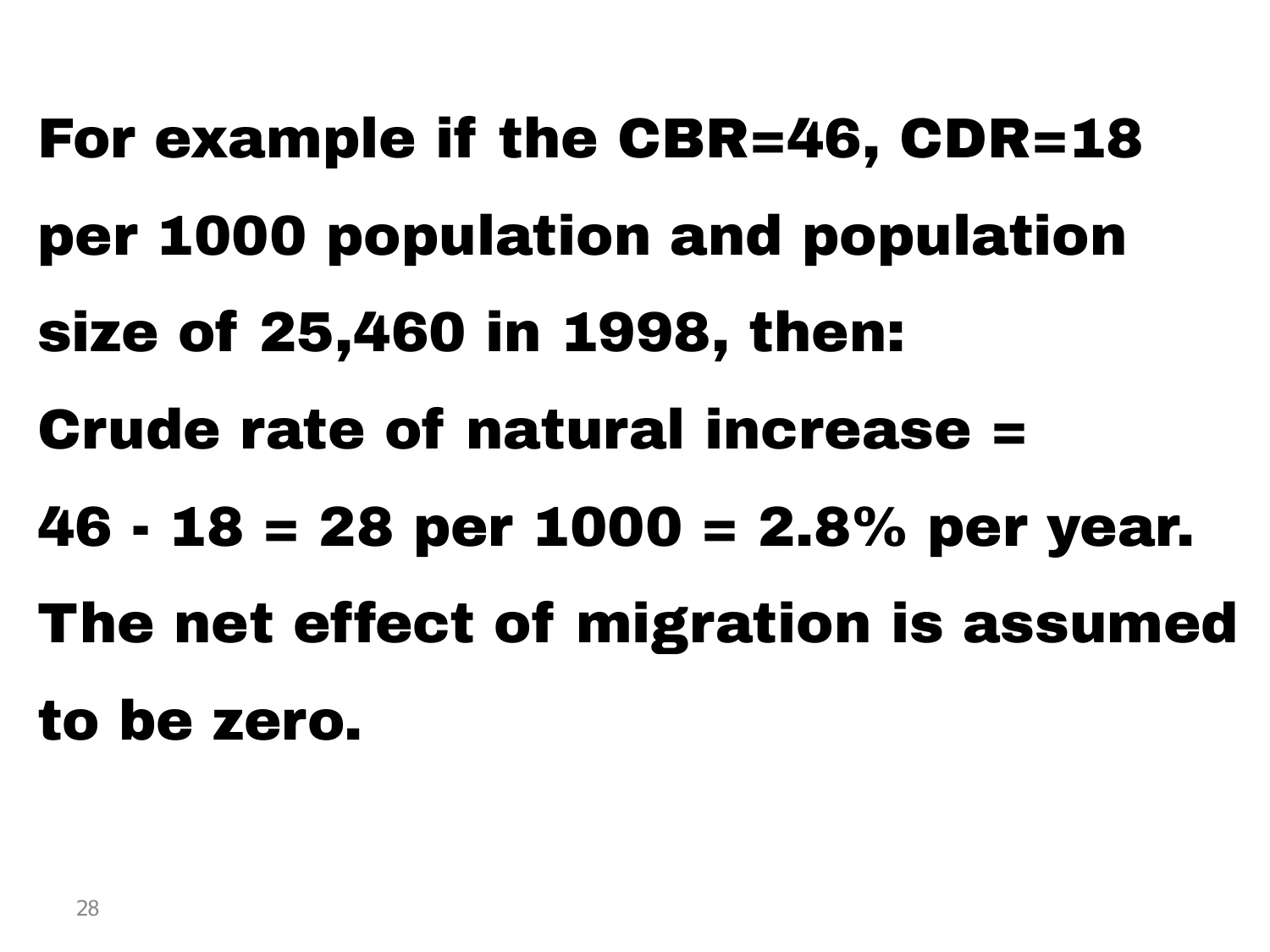

For example if the CBR=46, CDR=18 per 1000 population and population size of 25,460 in 1998, then:
Crude rate of natural increase =
46 - 18 = 28 per 1000 = 2.8% per year.
The net effect of migration is assumed to be zero.

28